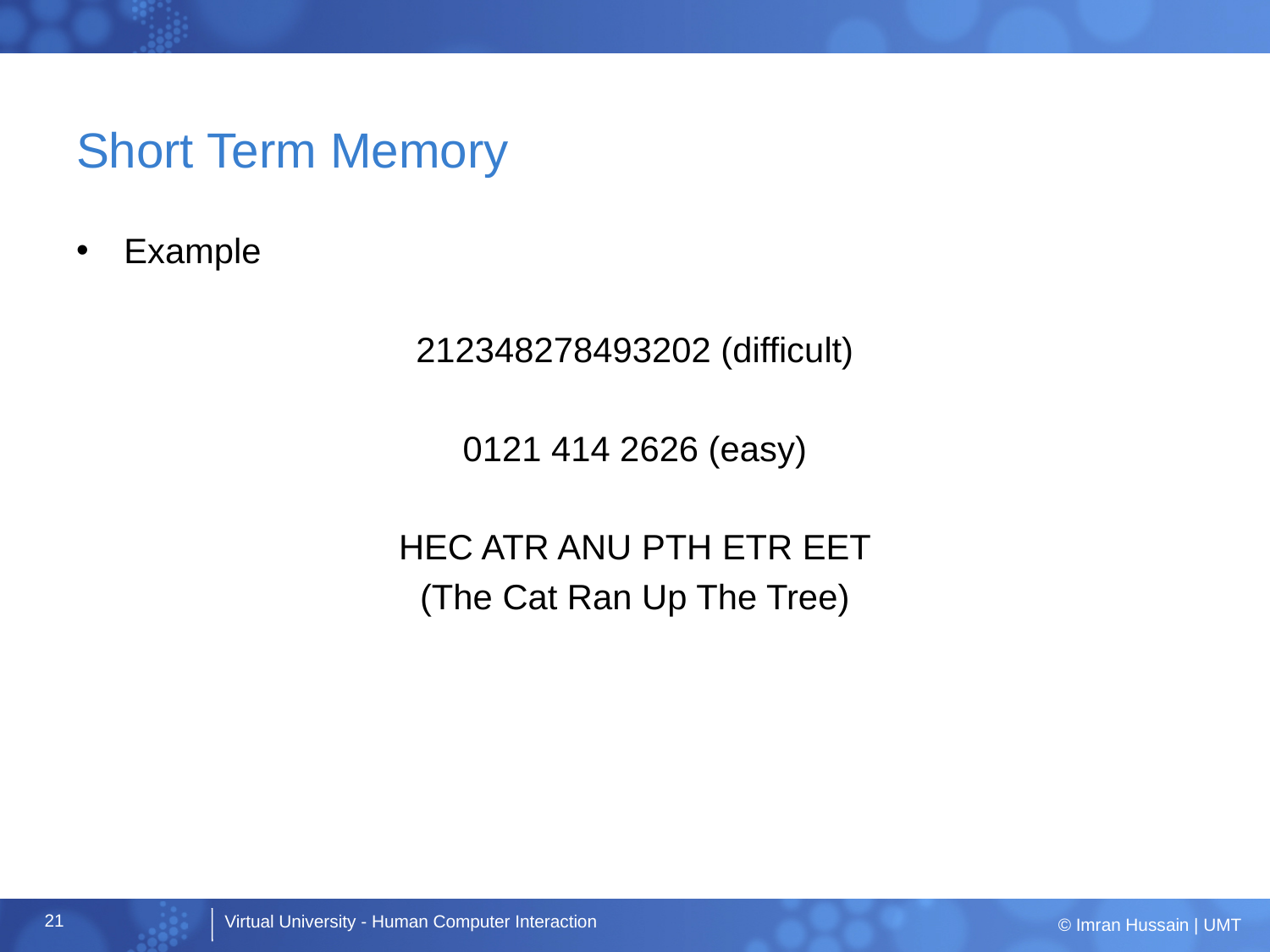

# Short Term Memory
Example

212348278493202 (difficult)

0121 414 2626 (easy)

HEC ATR ANU PTH ETR EET
(The Cat Ran Up The Tree)